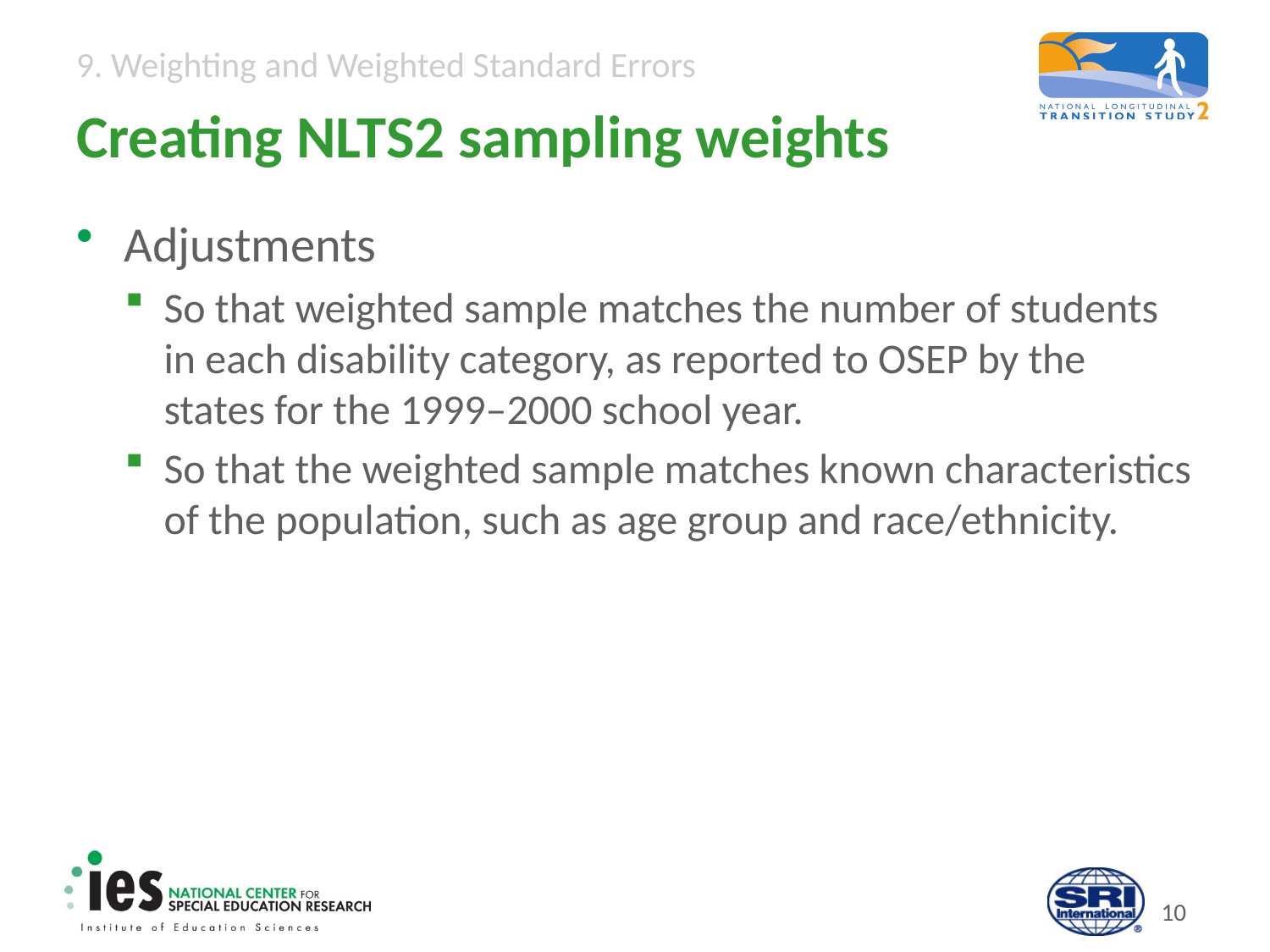

# Creating NLTS2 sampling weights
Adjustments
So that weighted sample matches the number of students in each disability category, as reported to OSEP by the states for the 1999–2000 school year.
So that the weighted sample matches known characteristics of the population, such as age group and race/ethnicity.
10